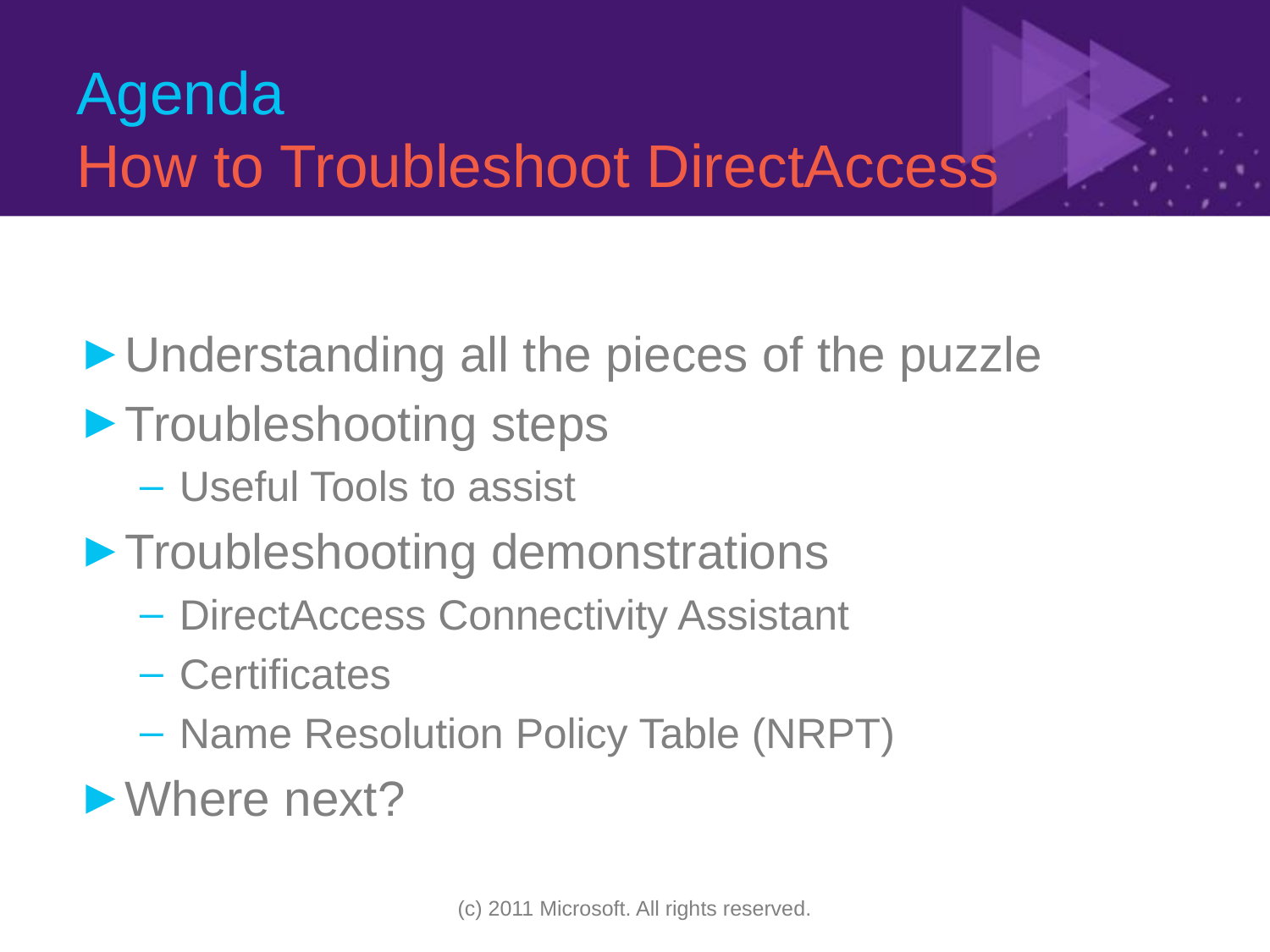

# Agenda How to Troubleshoot DirectAccess
Understanding all the pieces of the puzzle
Troubleshooting steps
Useful Tools to assist
Troubleshooting demonstrations
DirectAccess Connectivity Assistant
Certificates
Name Resolution Policy Table (NRPT)
Where next?
(c) 2011 Microsoft. All rights reserved.